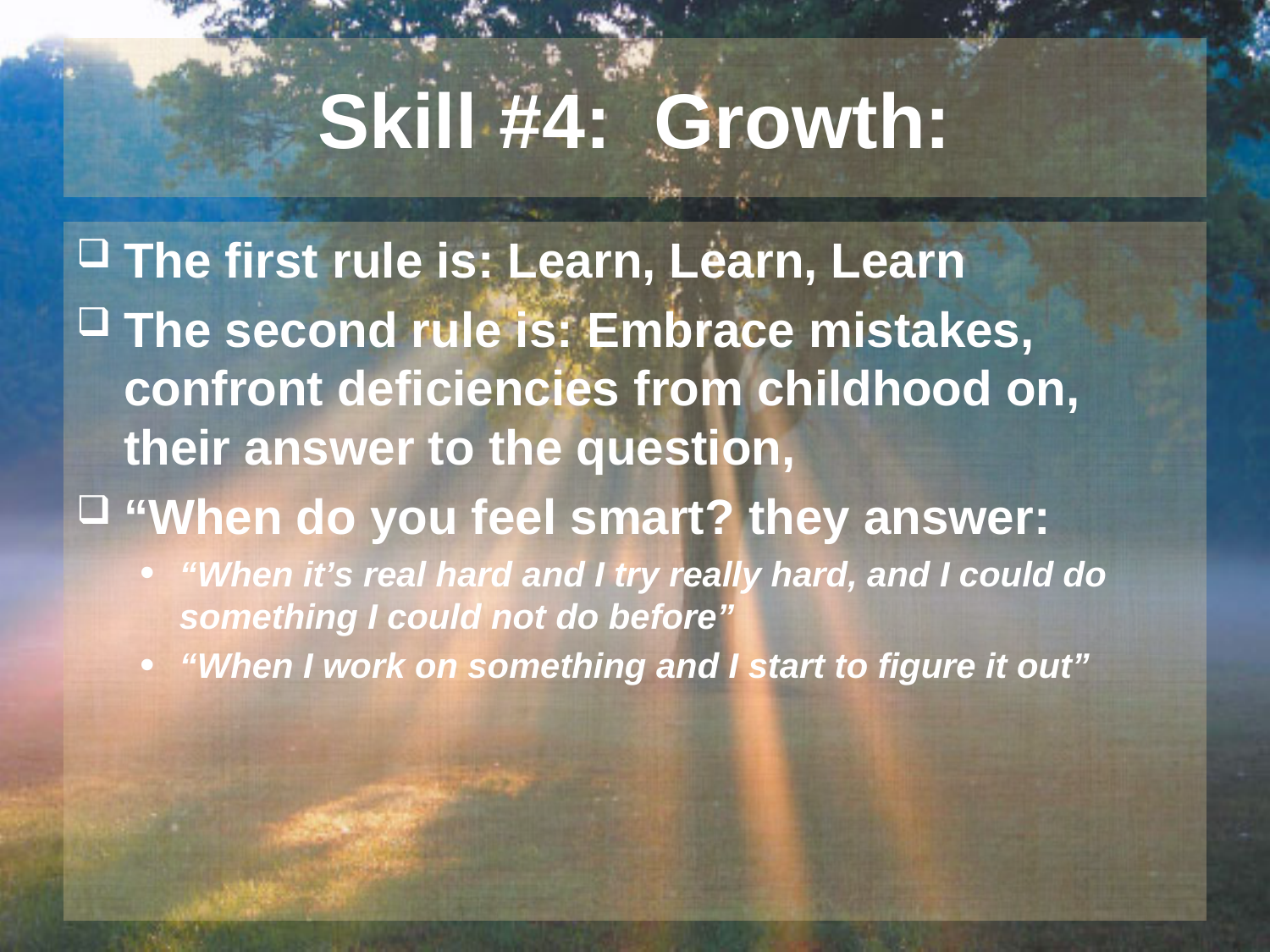

# Skill #4:  Growth:
The first rule is: Learn, Learn, Learn
The second rule is: Embrace mistakes, confront deficiencies from childhood on, their answer to the question,
“When do you feel smart? they answer:
“When it’s real hard and I try really hard, and I could do something I could not do before”
“When I work on something and I start to figure it out”